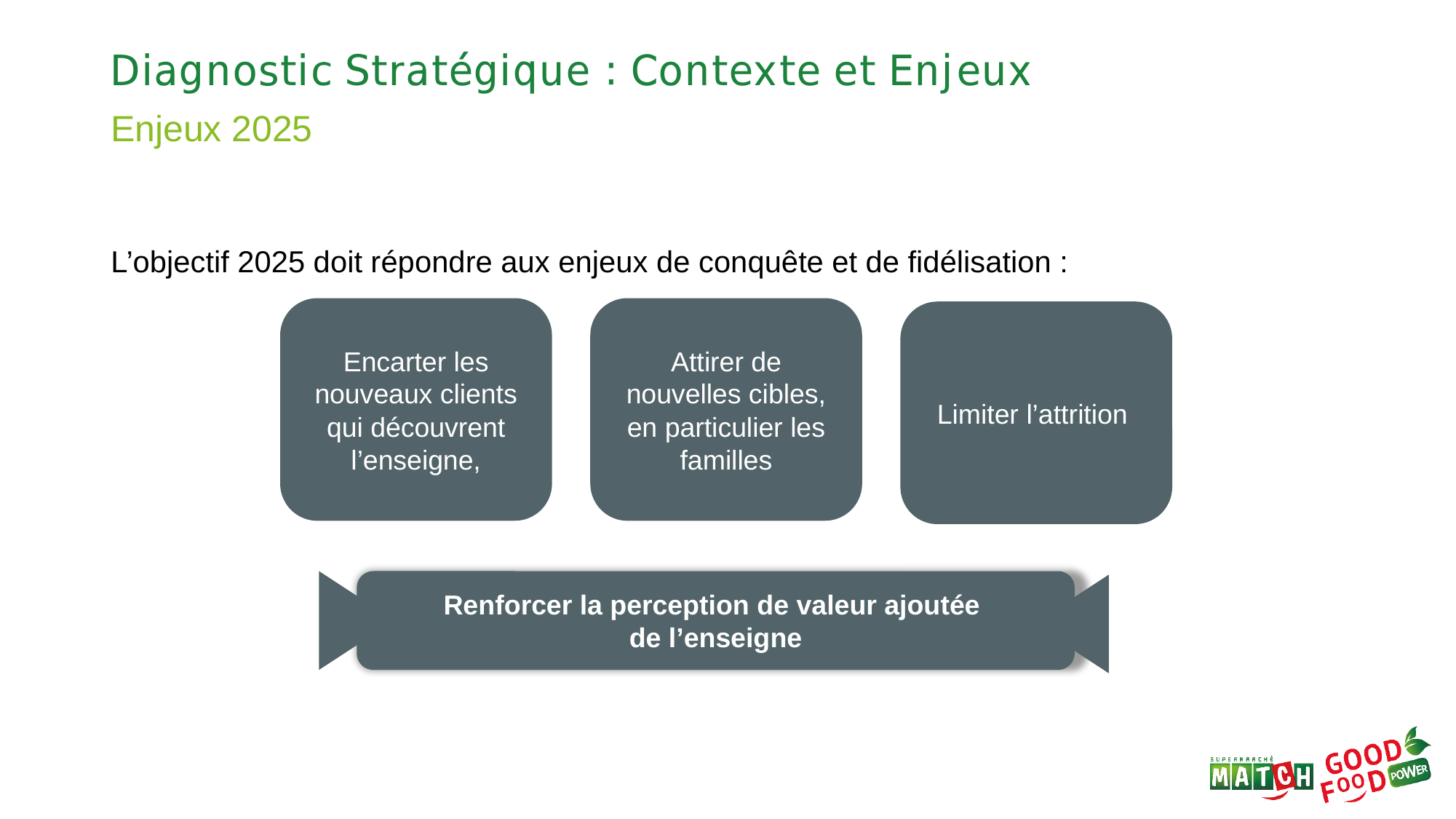

# Diagnostic Stratégique : Contexte et Enjeux
Enjeux 2025

L’objectif 2025 doit répondre aux enjeux de conquête et de fidélisation :
Encarter les nouveaux clients qui découvrent l’enseigne,
Attirer de nouvelles cibles, en particulier les familles
Limiter l’attrition
Renforcer la perception de valeur ajoutée
de l’enseigne